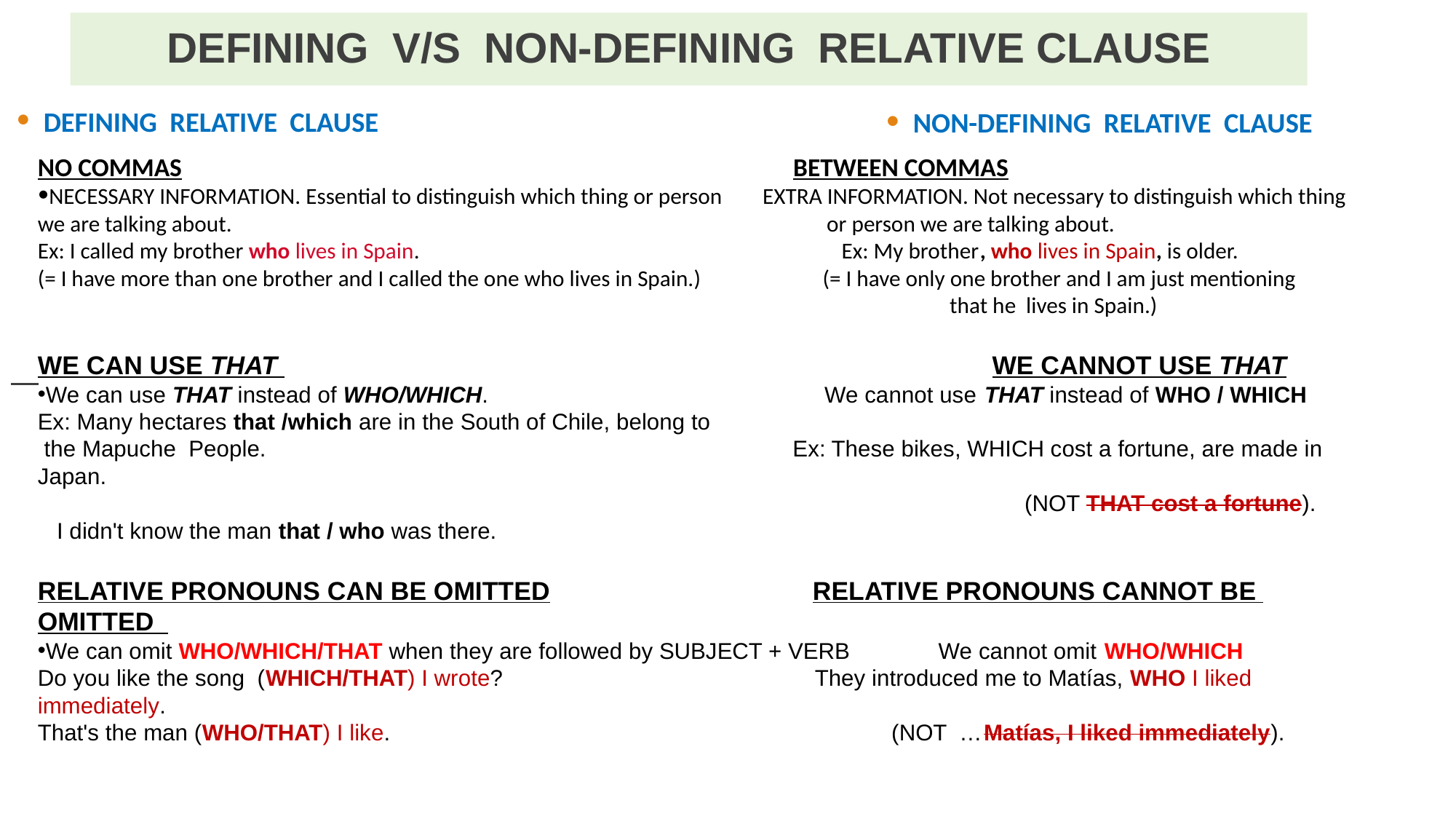

# DEFINING  V/S  NON-DEFINING  RELATIVE CLAUSE
DEFINING  RELATIVE  CLAUSE
NON-DEFINING  RELATIVE  CLAUSE
NO COMMAS                                                                                                         BETWEEN COMMAS
NECESSARY INFORMATION. Essential to distinguish which thing or person        EXTRA INFORMATION. Not necessary to distinguish which thing
we are talking about.                                                                                                                     or person we are talking about.
Ex: I called my brother who lives in Spain.                                                                                   Ex: My brother, who lives in Spain, is older.
(= I have more than one brother and I called the one who lives in Spain.)                        (= I have only one brother and I am just mentioning         				                                                                                                                   that he  lives in Spain.)

WE CAN USE THAT 		                                                                         WE CANNOT USE THAT
We can use THAT instead of WHO/WHICH.                                                     We cannot use THAT instead of WHO / WHICH
Ex: Many hectares that /which are in the South of Chile, belong to
 the Mapuche  People.                                                                                   Ex: These bikes, WHICH cost a fortune, are made in Japan.
                                                                                                                                                           (NOT THAT cost a fortune).
   I didn't know the man that / who was there.

RELATIVE PRONOUNS CAN BE OMITTED                                     RELATIVE PRONOUNS CANNOT BE  OMITTED
We can omit WHO/WHICH/THAT when they are followed by SUBJECT + VERB              We cannot omit WHO/WHICH
Do you like the song  (WHICH/THAT) I wrote?                                                 They introduced me to Matías, WHO I liked immediately.
That's the man (WHO/THAT) I like.                                                                               (NOT  …Matías, I liked immediately).